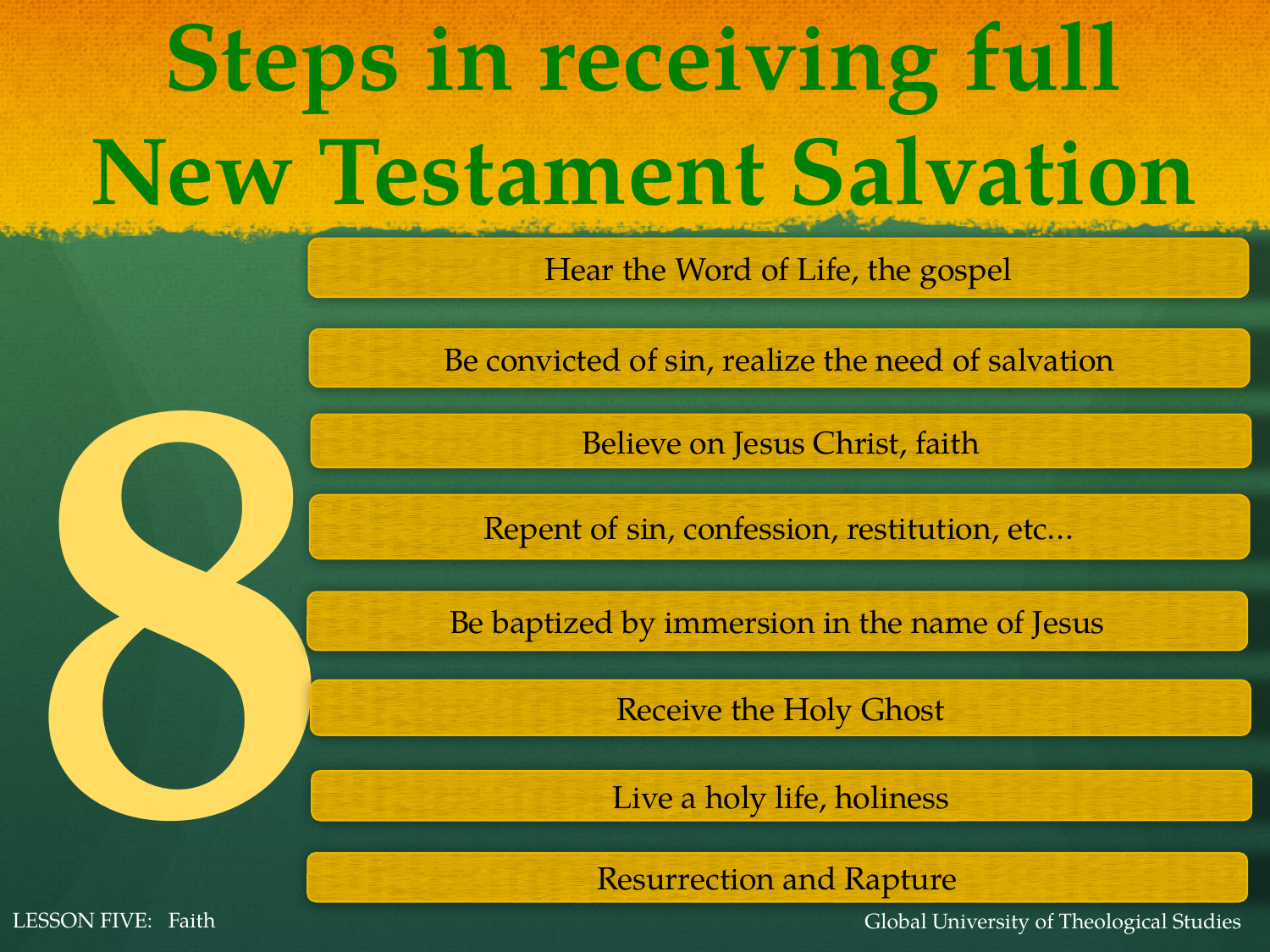

# Steps in receiving full New Testament Salvation
8
Hear the Word of Life, the gospel
Be convicted of sin, realize the need of salvation
Believe on Jesus Christ, faith
Repent of sin, confession, restitution, etc…
Be baptized by immersion in the name of Jesus
Receive the Holy Ghost
Global University of Theological Studies
Live a holy life, holiness
Resurrection and Rapture
LESSON FIVE:   Faith